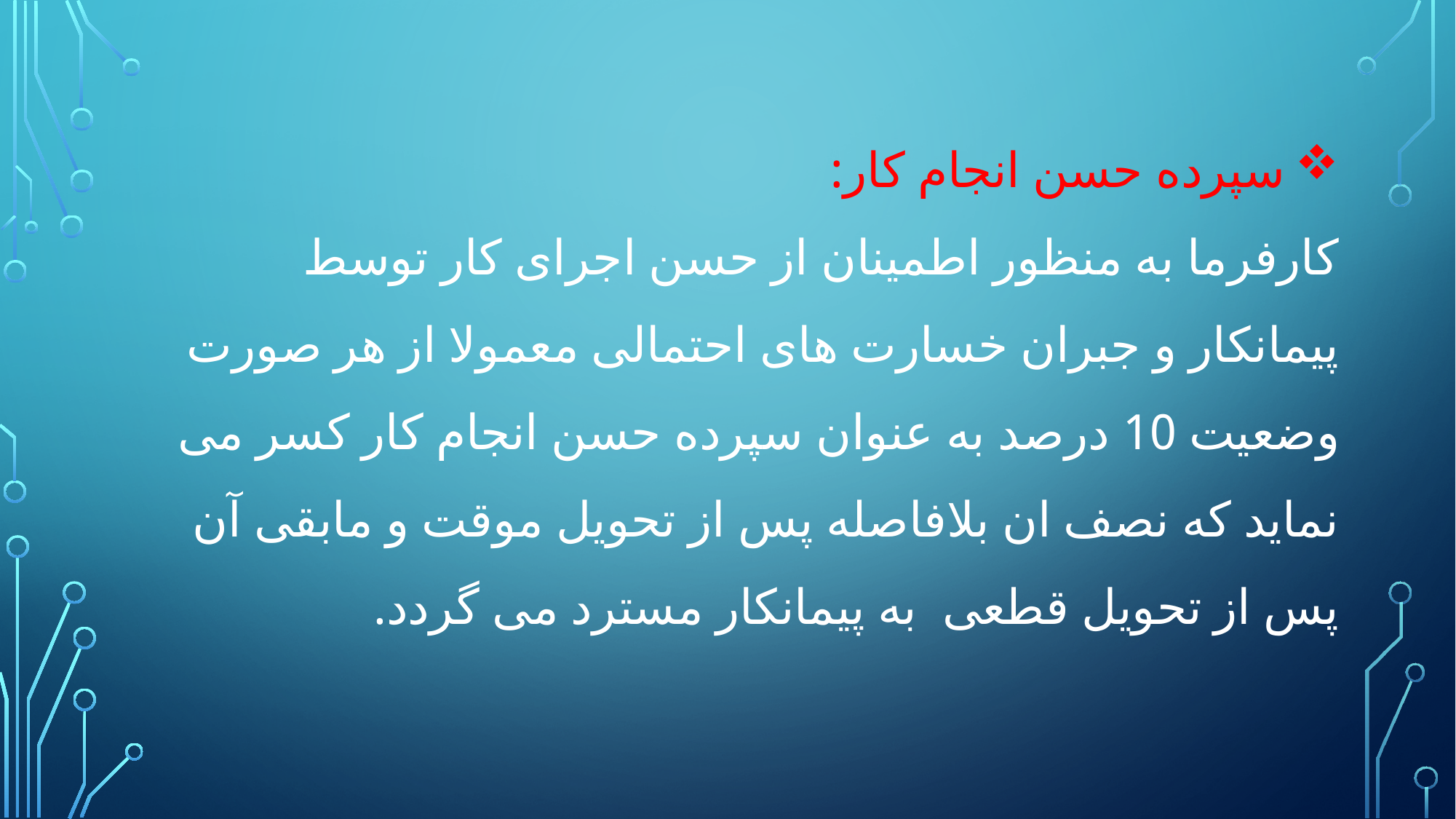

سپرده حسن انجام کار:
کارفرما به منظور اطمینان از حسن اجرای کار توسط پیمانکار و جبران خسارت های احتمالی معمولا از هر صورت وضعیت 10 درصد به عنوان سپرده حسن انجام کار کسر می نماید که نصف ان بلافاصله پس از تحویل موقت و مابقی آن پس از تحویل قطعی  به پیمانکار مسترد می گردد.